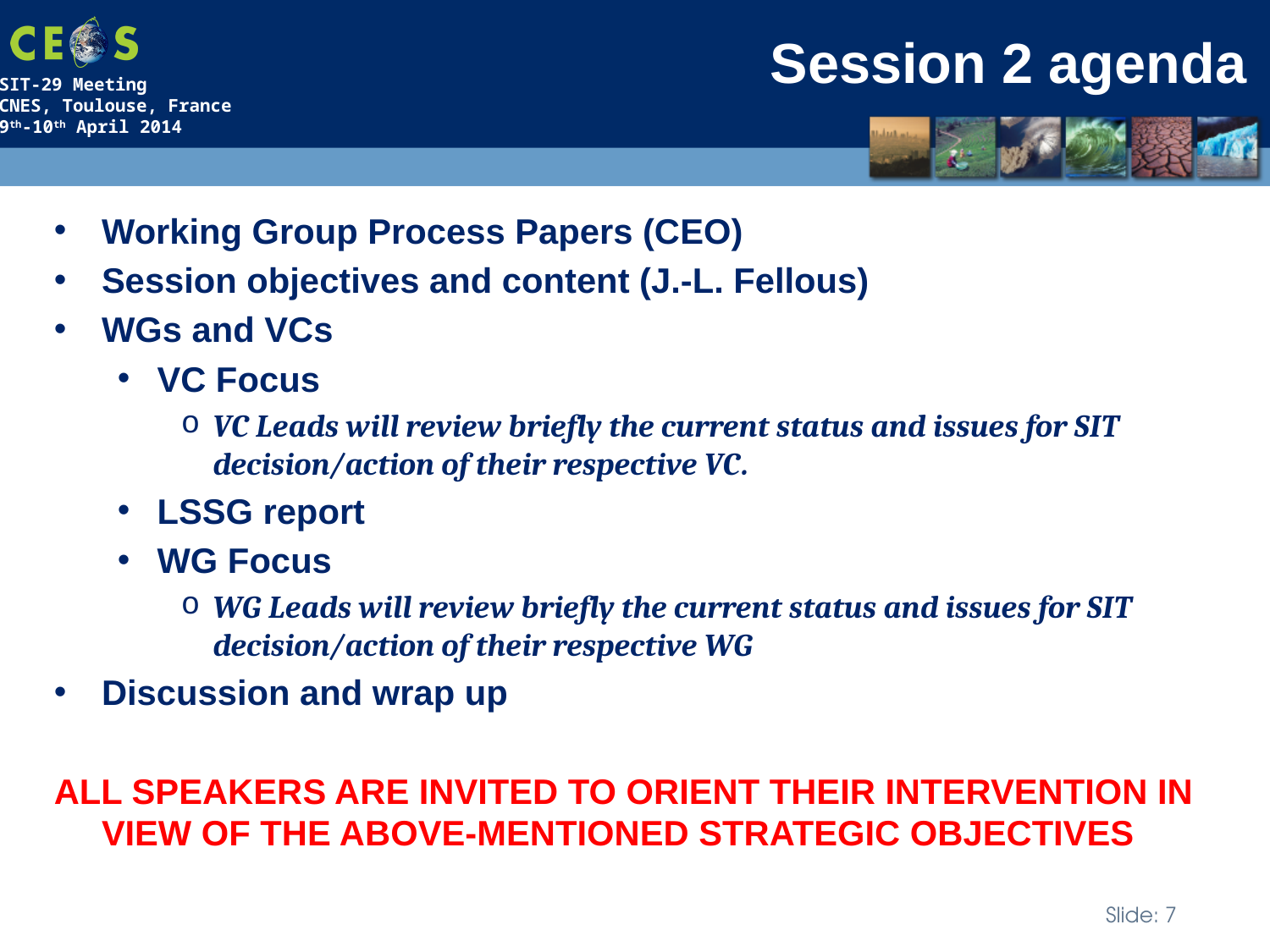

# Session 2 agenda
Working Group Process Papers (CEO)
Session objectives and content (J.-L. Fellous)
WGs and VCs
VC Focus
VC Leads will review briefly the current status and issues for SIT decision/action of their respective VC.
LSSG report
WG Focus
WG Leads will review briefly the current status and issues for SIT decision/action of their respective WG
Discussion and wrap up

ALL SPEAKERS ARE INVITED TO ORIENT THEIR INTERVENTION IN VIEW OF THE ABOVE-MENTIONED STRATEGIC OBJECTIVES